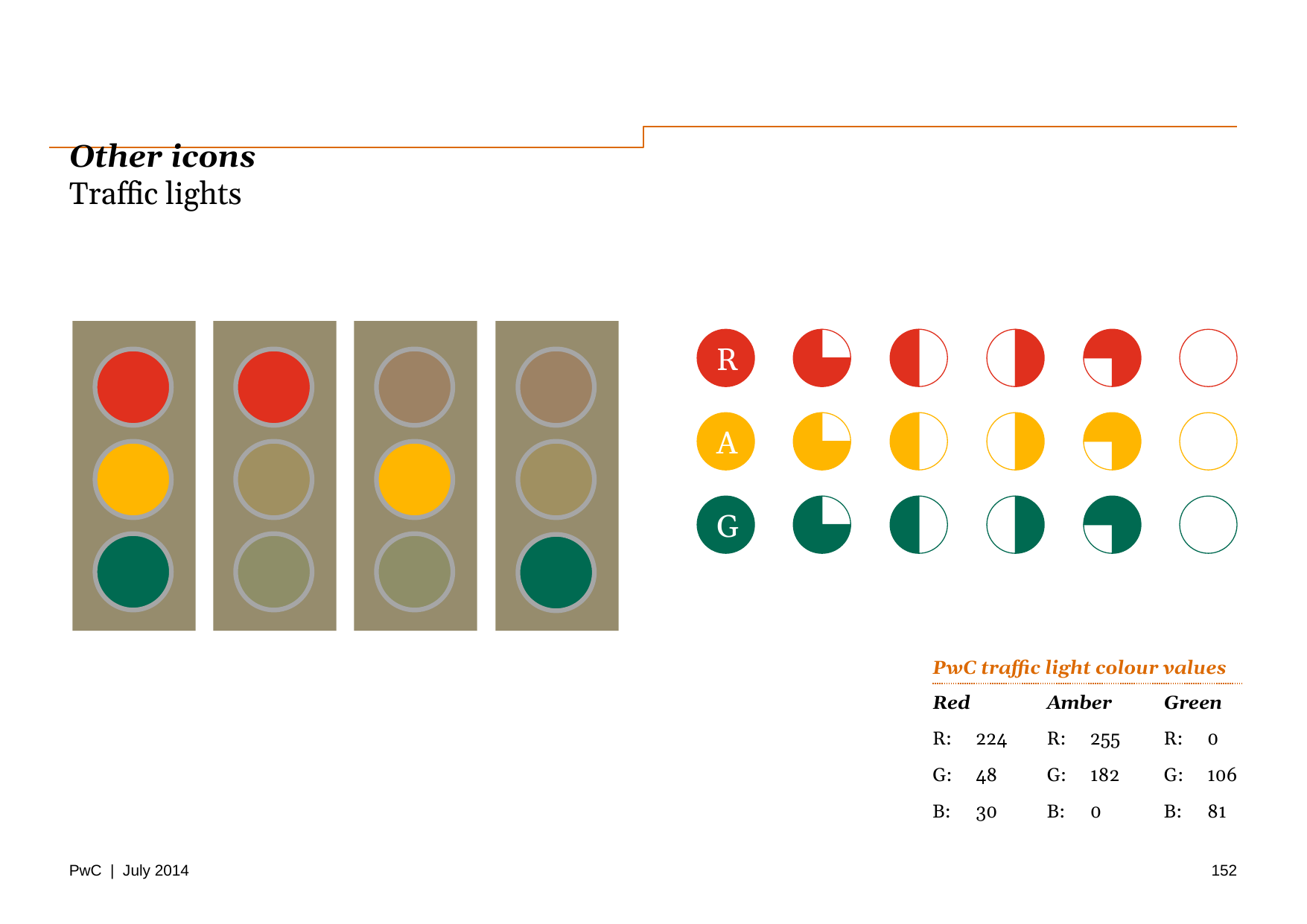

# Other icons Traffic lights

R

A

G

PwC traffic light colour values
Red
R:	224
G:	48
B: 	30
Amber
R:	255
G:	182
B: 	0
Green
R:	0
G:	106
B: 	81
152